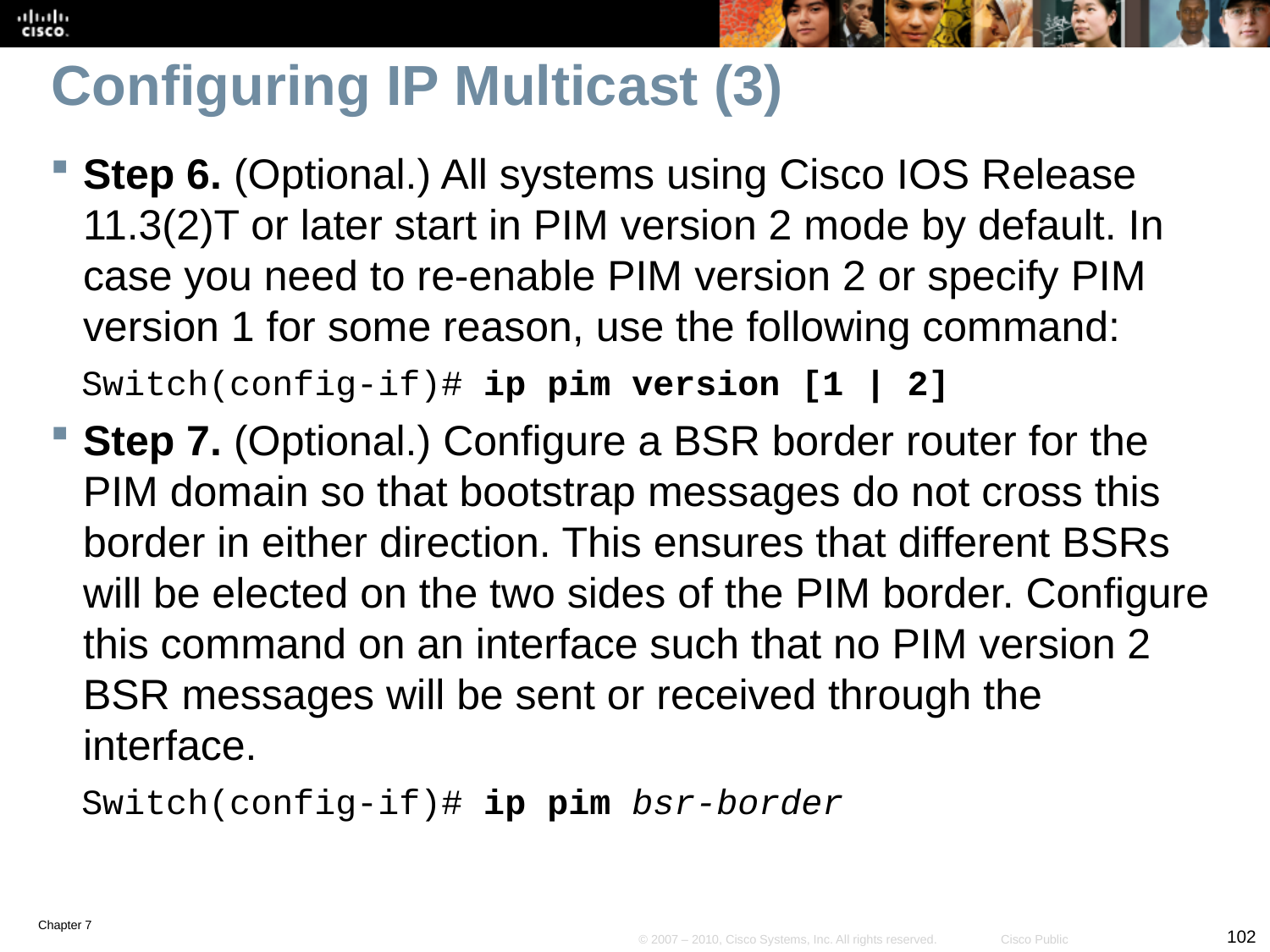

# Configuring IP Multicast (3)
Step 6. (Optional.) All systems using Cisco IOS Release 11.3(2)T or later start in PIM version 2 mode by default. In case you need to re-enable PIM version 2 or specify PIM version 1 for some reason, use the following command:
Switch(config-if)# ip pim version [1 | 2]
Step 7. (Optional.) Configure a BSR border router for the PIM domain so that bootstrap messages do not cross this border in either direction. This ensures that different BSRs will be elected on the two sides of the PIM border. Configure this command on an interface such that no PIM version 2 BSR messages will be sent or received through the interface.
Switch(config-if)# ip pim bsr-border